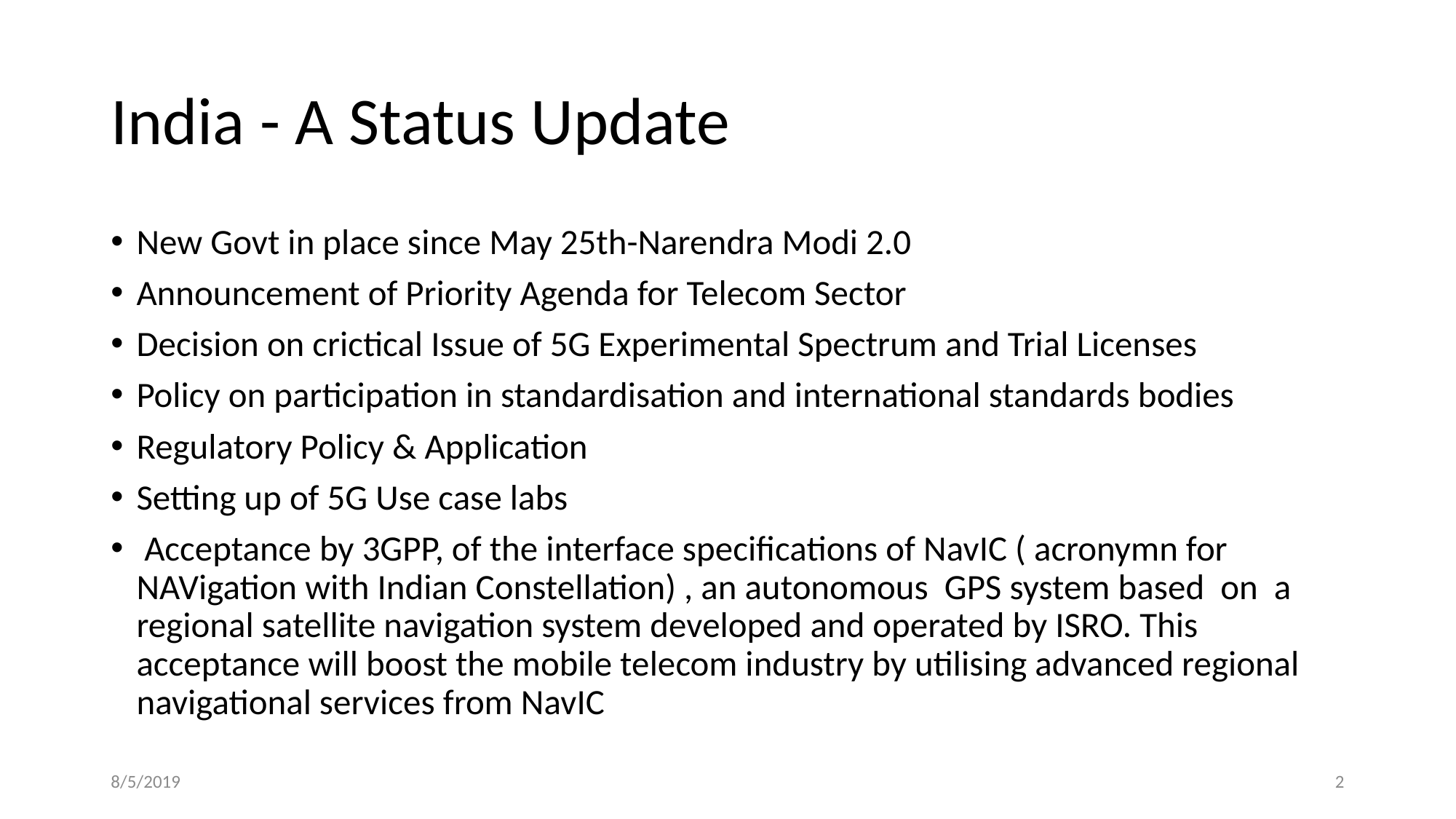

# India - A Status Update
New Govt in place since May 25th-Narendra Modi 2.0
Announcement of Priority Agenda for Telecom Sector
Decision on crictical Issue of 5G Experimental Spectrum and Trial Licenses
Policy on participation in standardisation and international standards bodies
Regulatory Policy & Application
Setting up of 5G Use case labs
 Acceptance by 3GPP, of the interface specifications of NavIC ( acronymn for NAVigation with Indian Constellation) , an autonomous  GPS system based  on  a regional satellite navigation system developed and operated by ISRO. This acceptance will boost the mobile telecom industry by utilising advanced regional navigational services from NavIC
8/5/2019
2